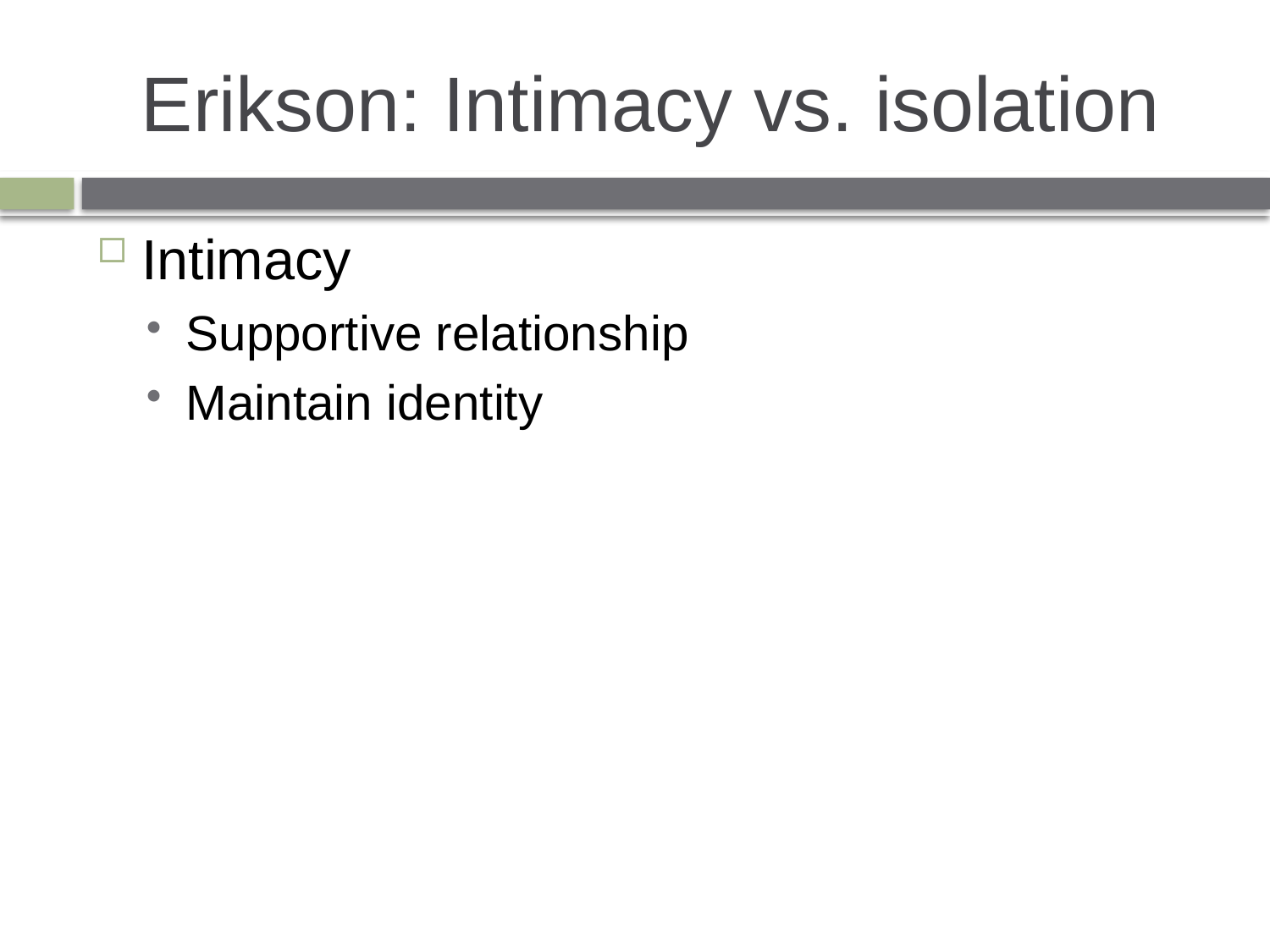

# Erikson: Intimacy vs. isolation
Intimacy
Supportive relationship
Maintain identity